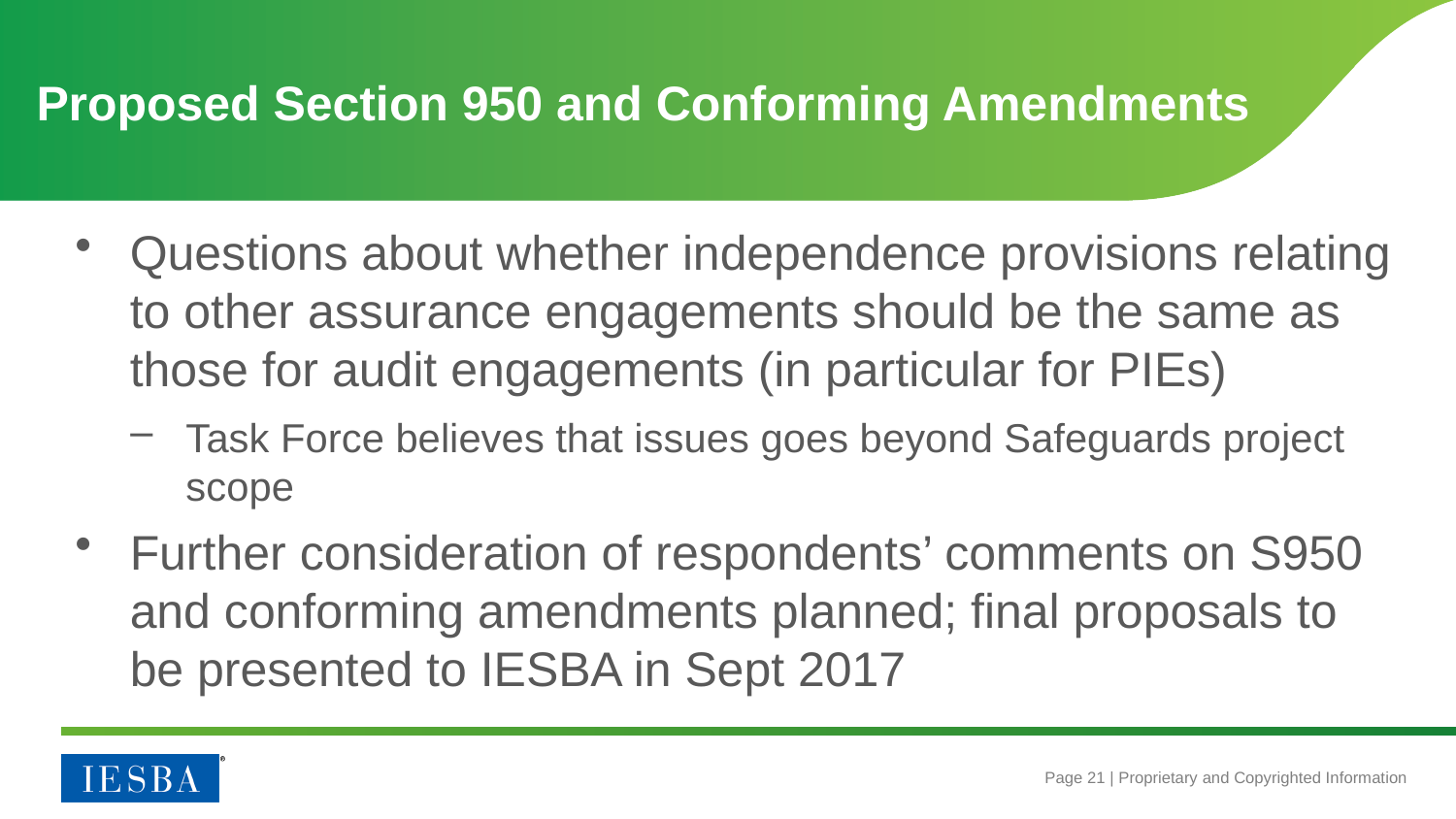

# Proposed Section 950 and Conforming Amendments
Questions about whether independence provisions relating to other assurance engagements should be the same as those for audit engagements (in particular for PIEs)
Task Force believes that issues goes beyond Safeguards project scope
Further consideration of respondents’ comments on S950 and conforming amendments planned; final proposals to be presented to IESBA in Sept 2017